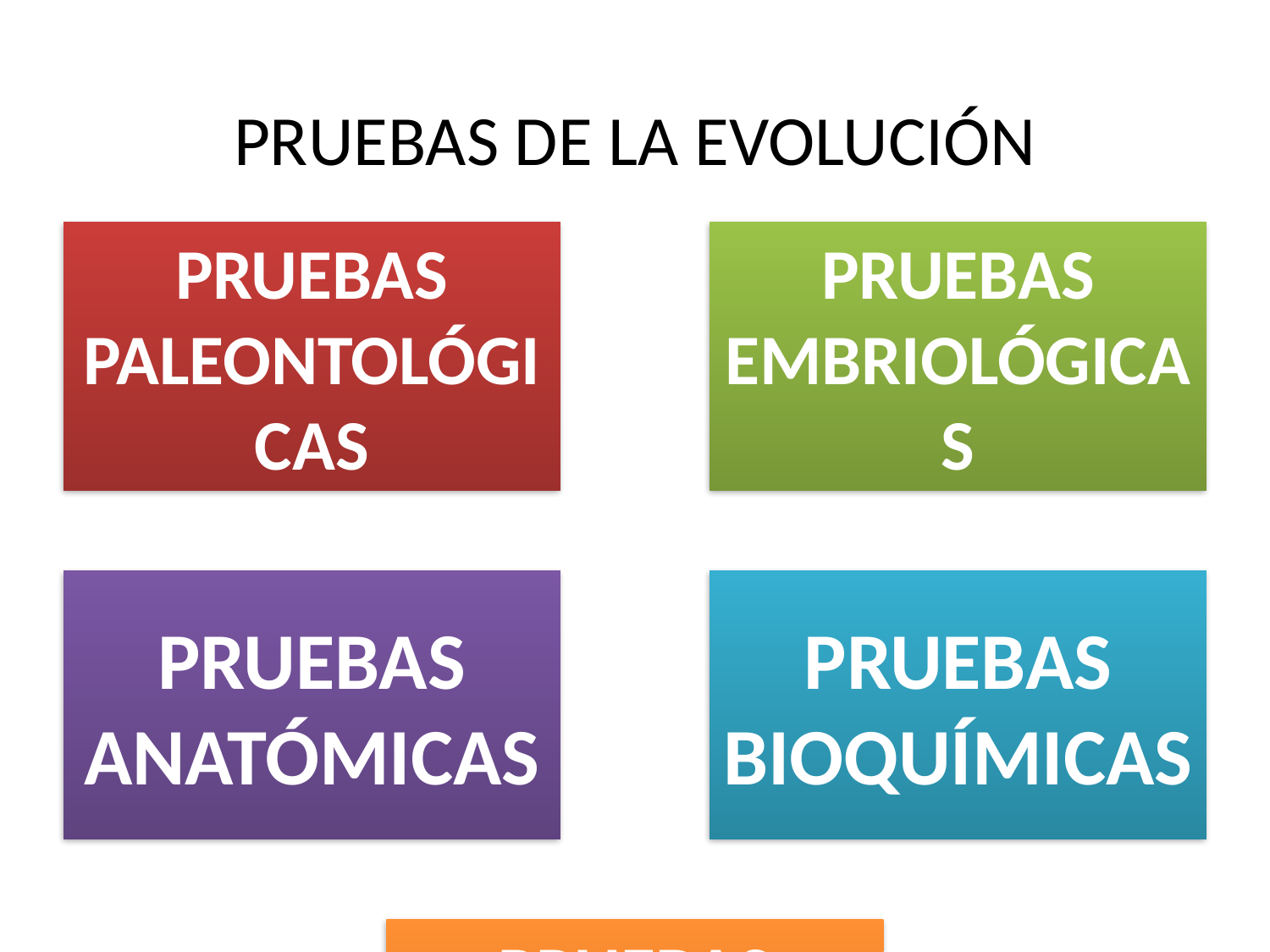

# PRUEBAS DE LA EVOLUCIÓN
PRUEBAS PALEONTOLÓGICAS
PRUEBAS BIOQUÍMICAS
PRUEBAS ANATÓMICAS
PRUEBAS EMBRIOLÓGICAS